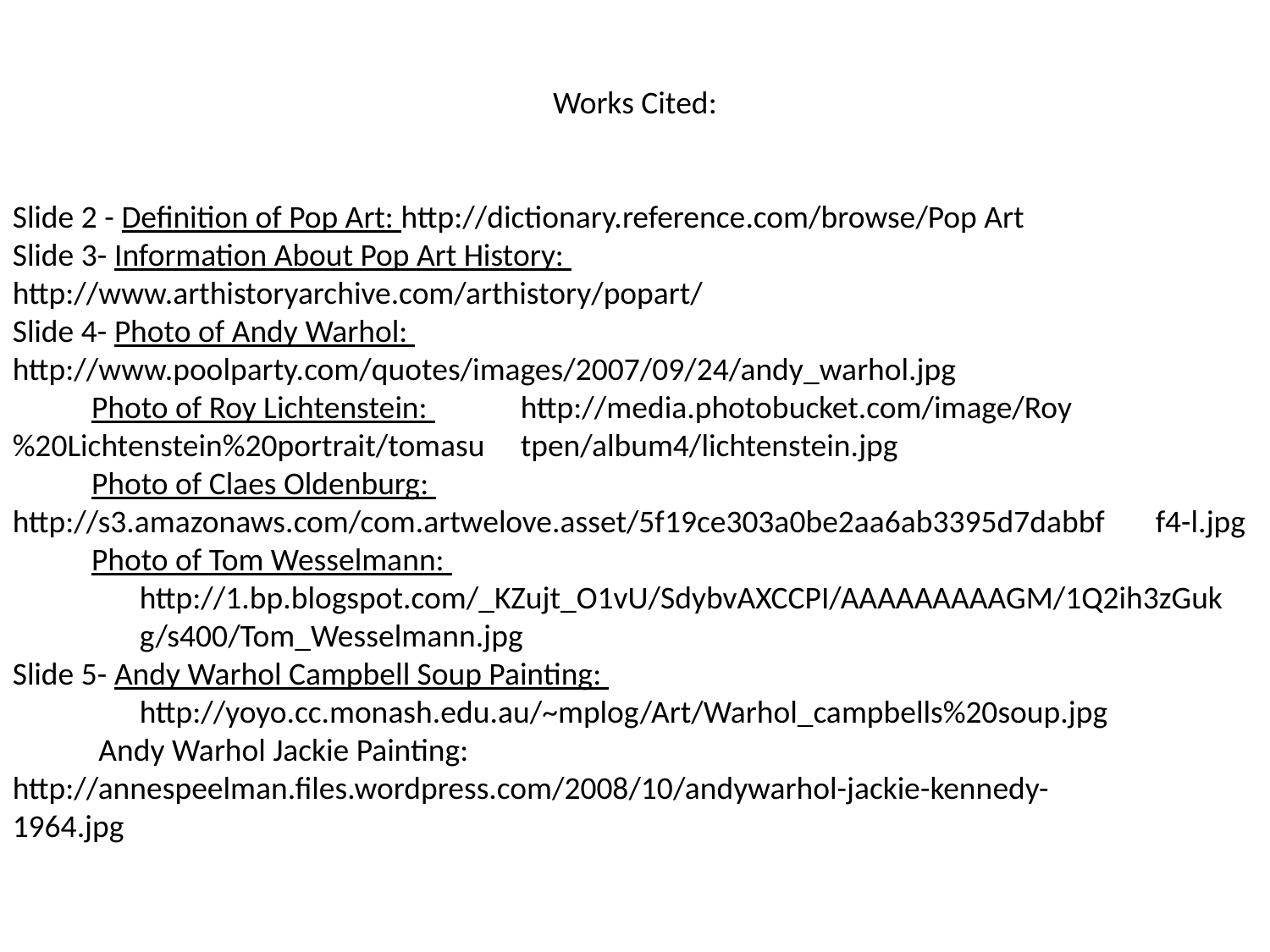

Works Cited:

Slide 2 - Definition of Pop Art: http://dictionary.reference.com/browse/Pop Art
Slide 3- Information About Pop Art History: 	http://www.arthistoryarchive.com/arthistory/popart/
Slide 4- Photo of Andy Warhol: 	http://www.poolparty.com/quotes/images/2007/09/24/andy_warhol.jpg
           Photo of Roy Lichtenstein: 	http://media.photobucket.com/image/Roy%20Lichtenstein%20portrait/tomasu	tpen/album4/lichtenstein.jpg
           Photo of Claes Oldenburg: 	http://s3.amazonaws.com/com.artwelove.asset/5f19ce303a0be2aa6ab3395d7dabbf	f4-l.jpg
           Photo of Tom Wesselmann:
	http://1.bp.blogspot.com/_KZujt_O1vU/SdybvAXCCPI/AAAAAAAAAGM/1Q2ih3zGuk	g/s400/Tom_Wesselmann.jpg
Slide 5- Andy Warhol Campbell Soup Painting:
	http://yoyo.cc.monash.edu.au/~mplog/Art/Warhol_campbells%20soup.jpg
            Andy Warhol Jackie Painting: 	http://annespeelman.files.wordpress.com/2008/10/andywarhol-jackie-kennedy-	1964.jpg